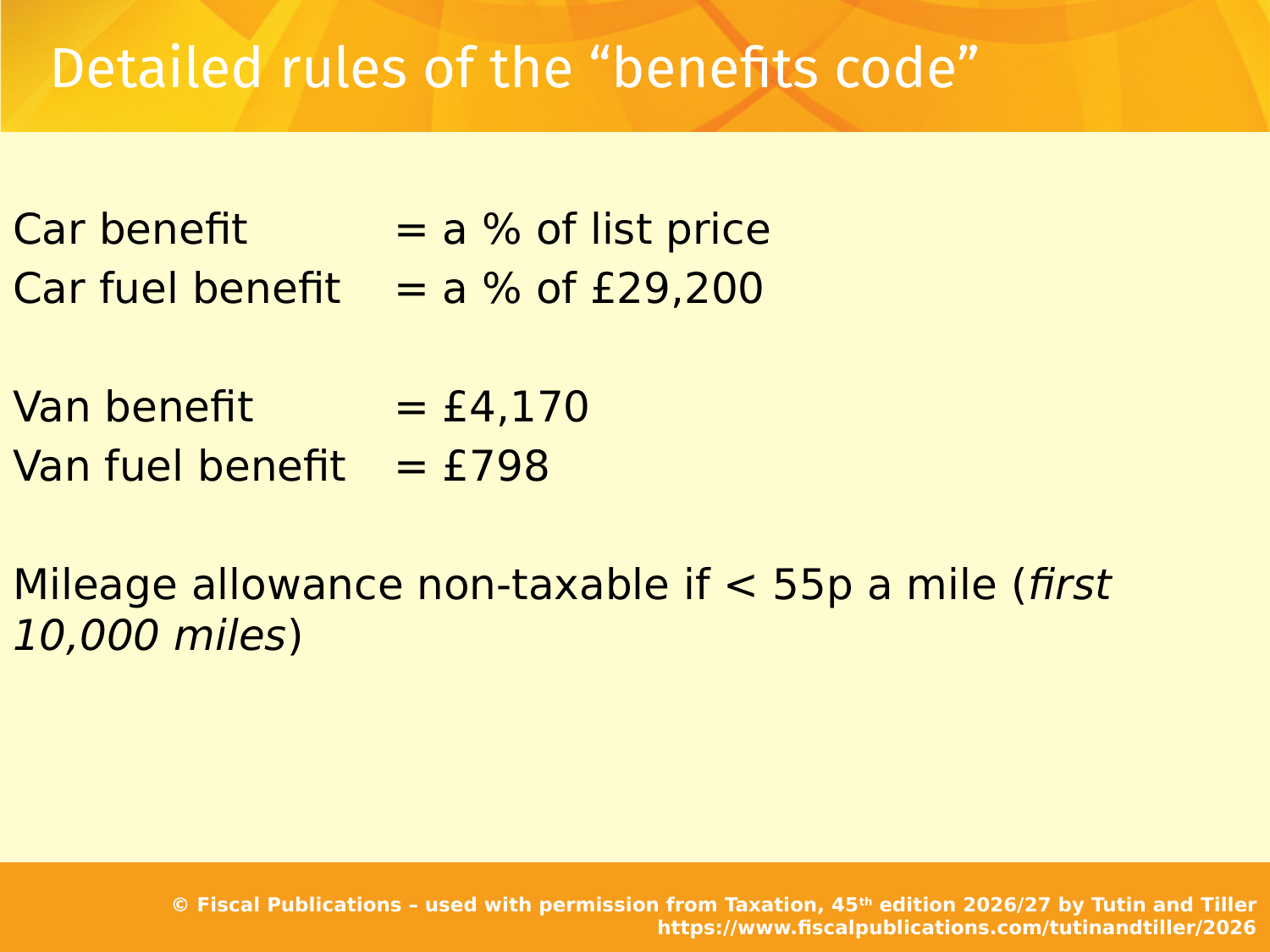

# Detailed rules of the “benefits code”

Car benefit		= a % of list price
Car fuel benefit	= a % of £29,200

Van benefit		= £4,170
Van fuel benefit	= £798

Mileage allowance non-taxable if < 55p a mile (first 10,000 miles)